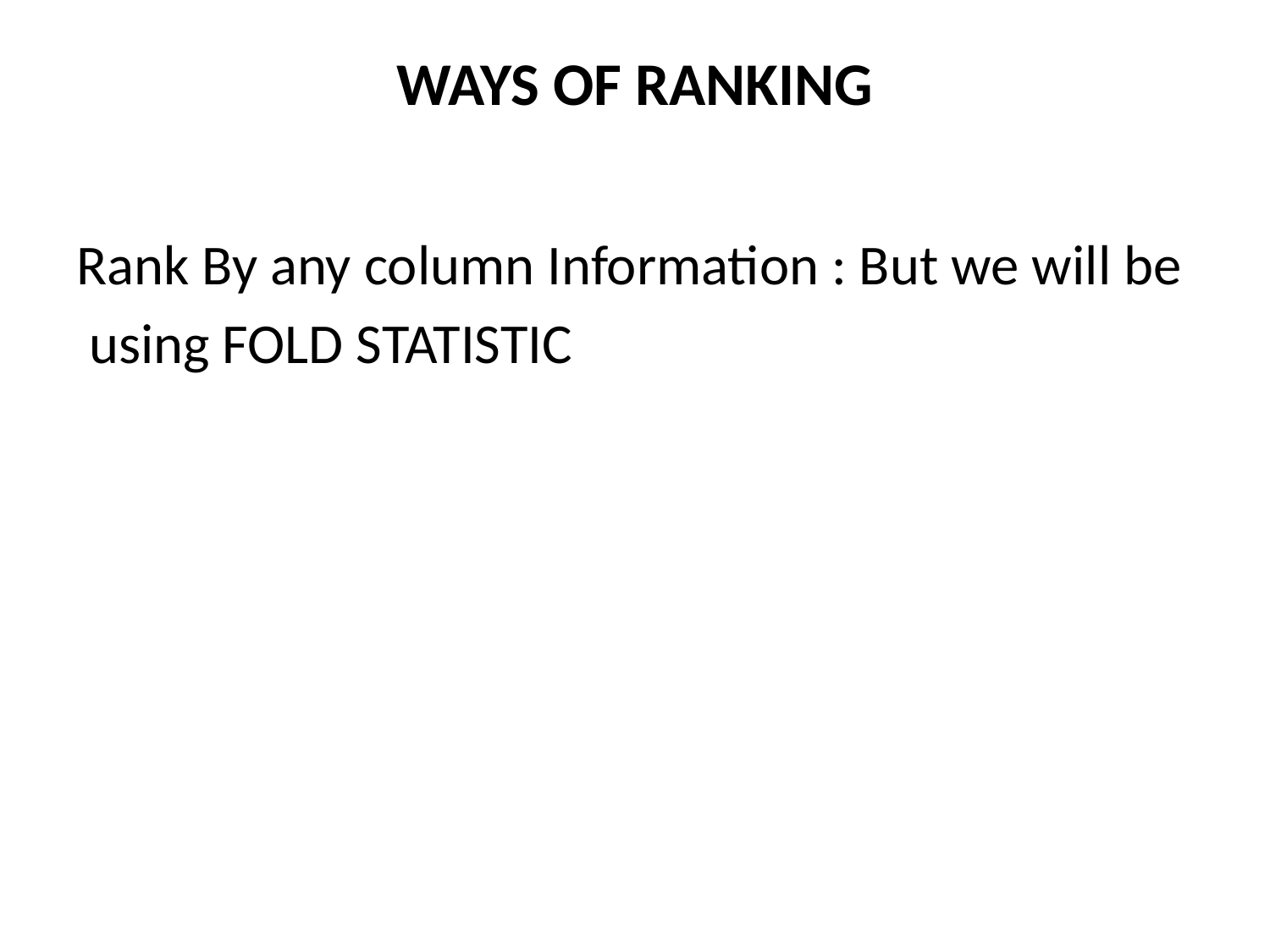

# WAYS OF RANKING
Rank By any column Information : But we will be
 using FOLD STATISTIC